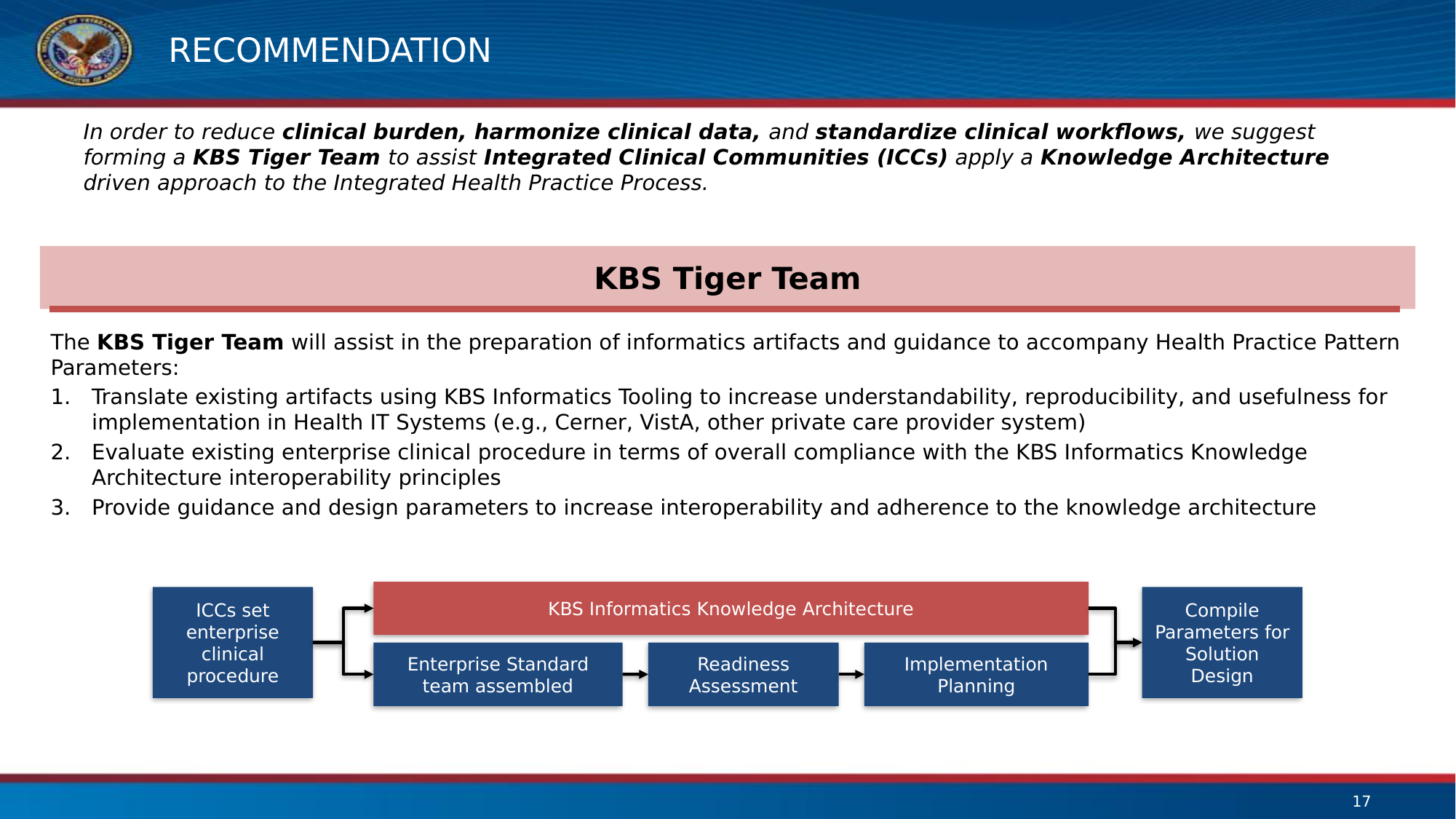

# Recommendation
In order to reduce clinical burden, harmonize clinical data, and standardize clinical workflows, we suggest forming a KBS Tiger Team to assist Integrated Clinical Communities (ICCs) apply a Knowledge Architecture driven approach to the Integrated Health Practice Process.
KBS Tiger Team
The KBS Tiger Team will assist in the preparation of informatics artifacts and guidance to accompany Health Practice Pattern Parameters:
Translate existing artifacts using KBS Informatics Tooling to increase understandability, reproducibility, and usefulness for implementation in Health IT Systems (e.g., Cerner, VistA, other private care provider system)
Evaluate existing enterprise clinical procedure in terms of overall compliance with the KBS Informatics Knowledge Architecture interoperability principles
Provide guidance and design parameters to increase interoperability and adherence to the knowledge architecture

KBS Informatics Knowledge Architecture
ICCs set enterprise clinical procedure
Compile Parameters for Solution Design
Enterprise Standard team assembled
Readiness Assessment
Implementation Planning
17